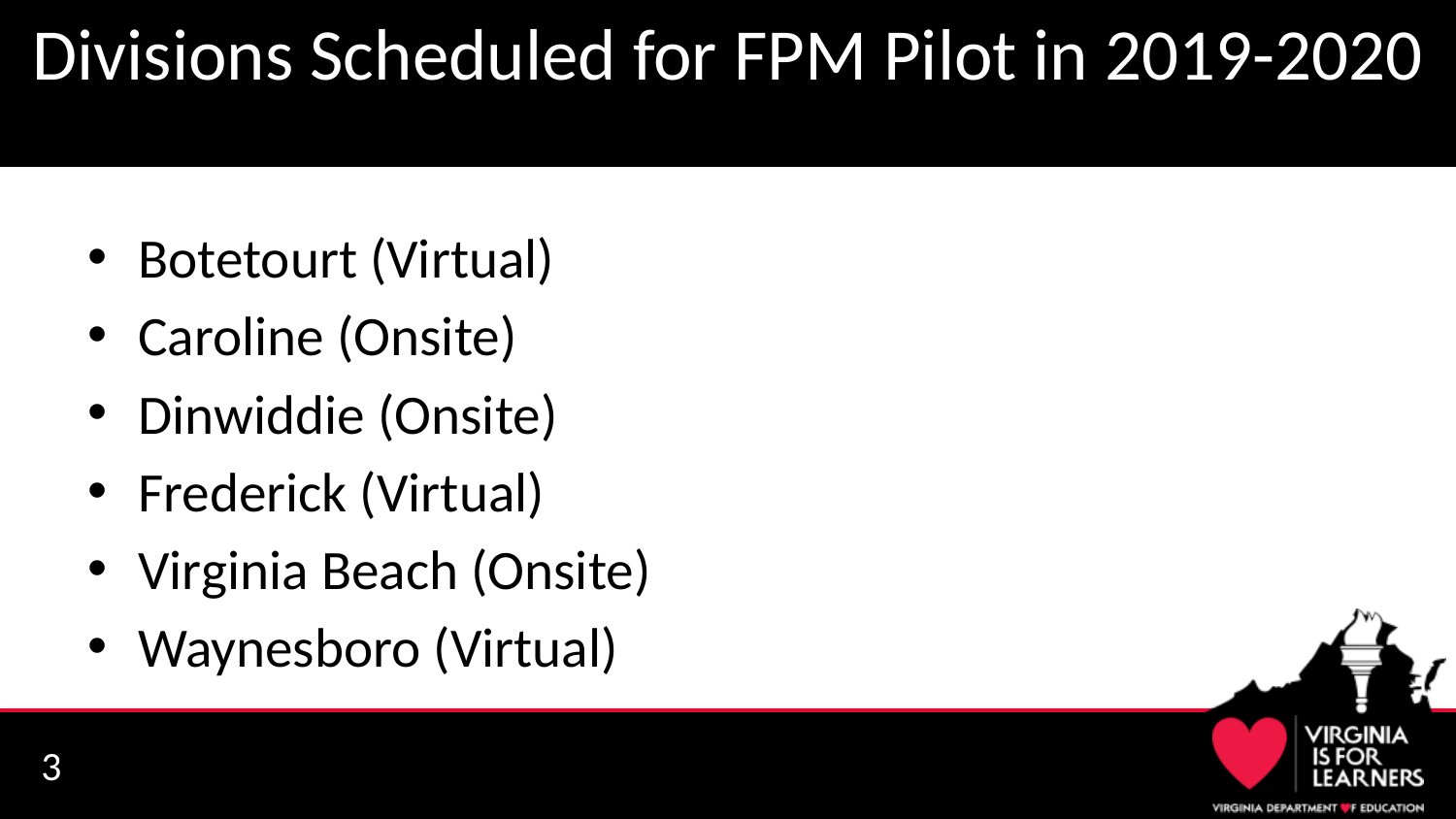

# Divisions Scheduled for FPM Pilot in 2019-2020
Botetourt (Virtual)
Caroline (Onsite)
Dinwiddie (Onsite)
Frederick (Virtual)
Virginia Beach (Onsite)
Waynesboro (Virtual)